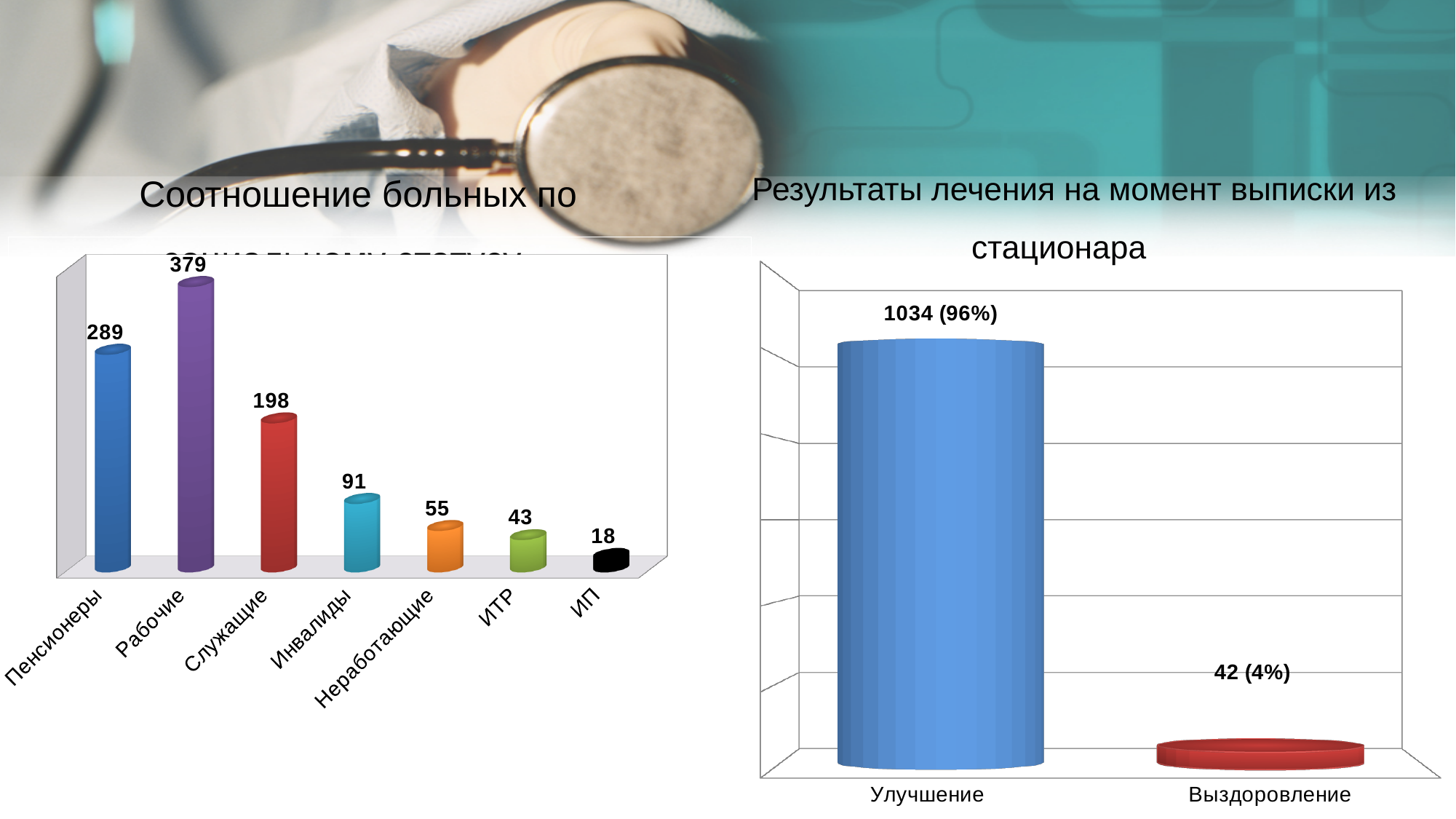

Соотношение больных по социальному статусу

Результаты лечения на момент выписки из стационара

[unsupported chart]

[unsupported chart]